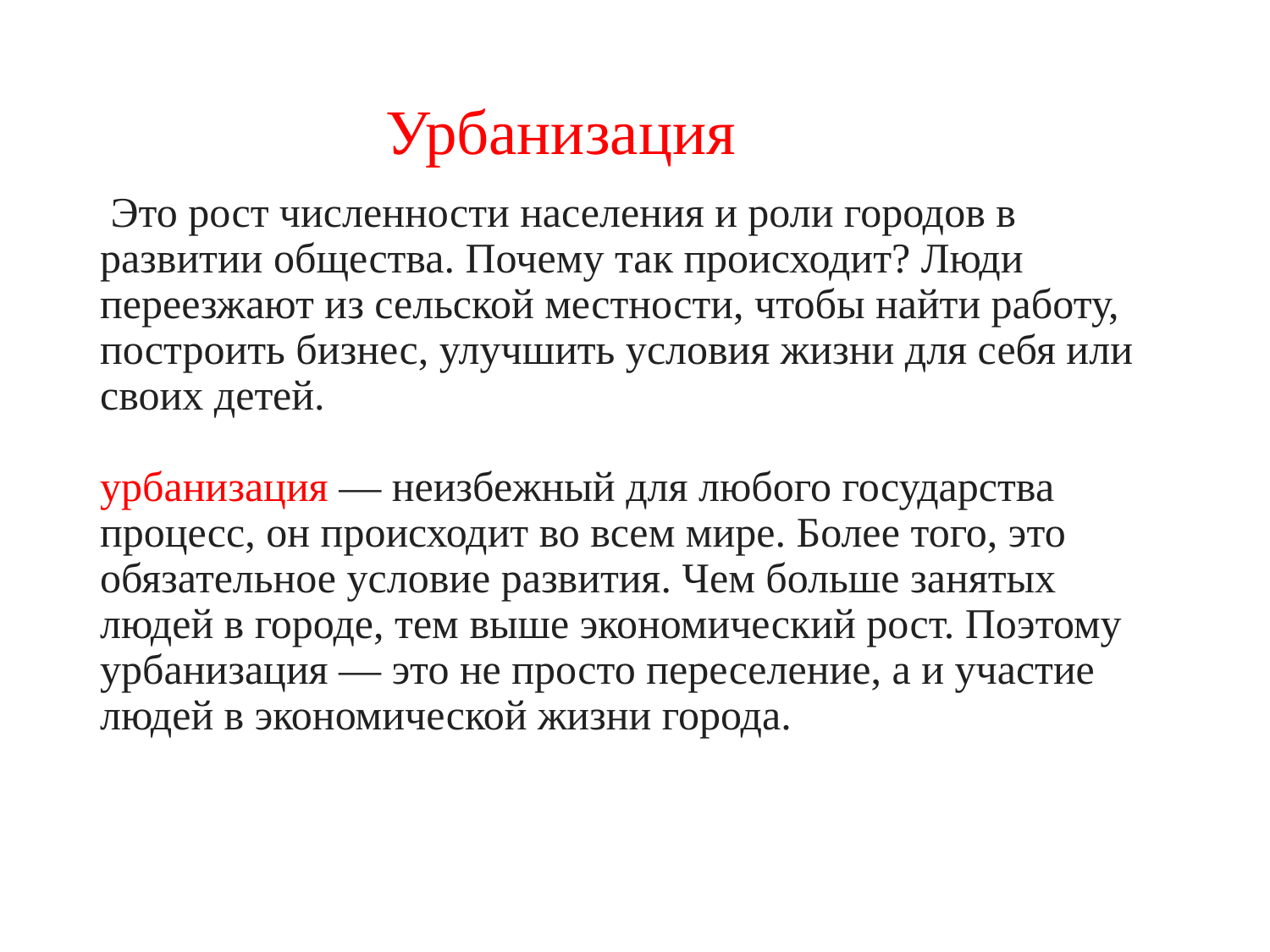

# Урбанизация Это рост численности населения и роли городов в  развитии общества. Почему так происходит? Люди переезжают из сельской местности, чтобы найти работу, построить бизнес, улучшить условия жизни для себя или своих детей.     урбанизация — неизбежный для любого государства процесс, он происходит во всем мире. Более того, это обязательное условие развития. Чем больше занятых людей в городе, тем выше экономический рост. Поэтому урбанизация — это не просто переселение, а и участие людей в экономической жизни города.